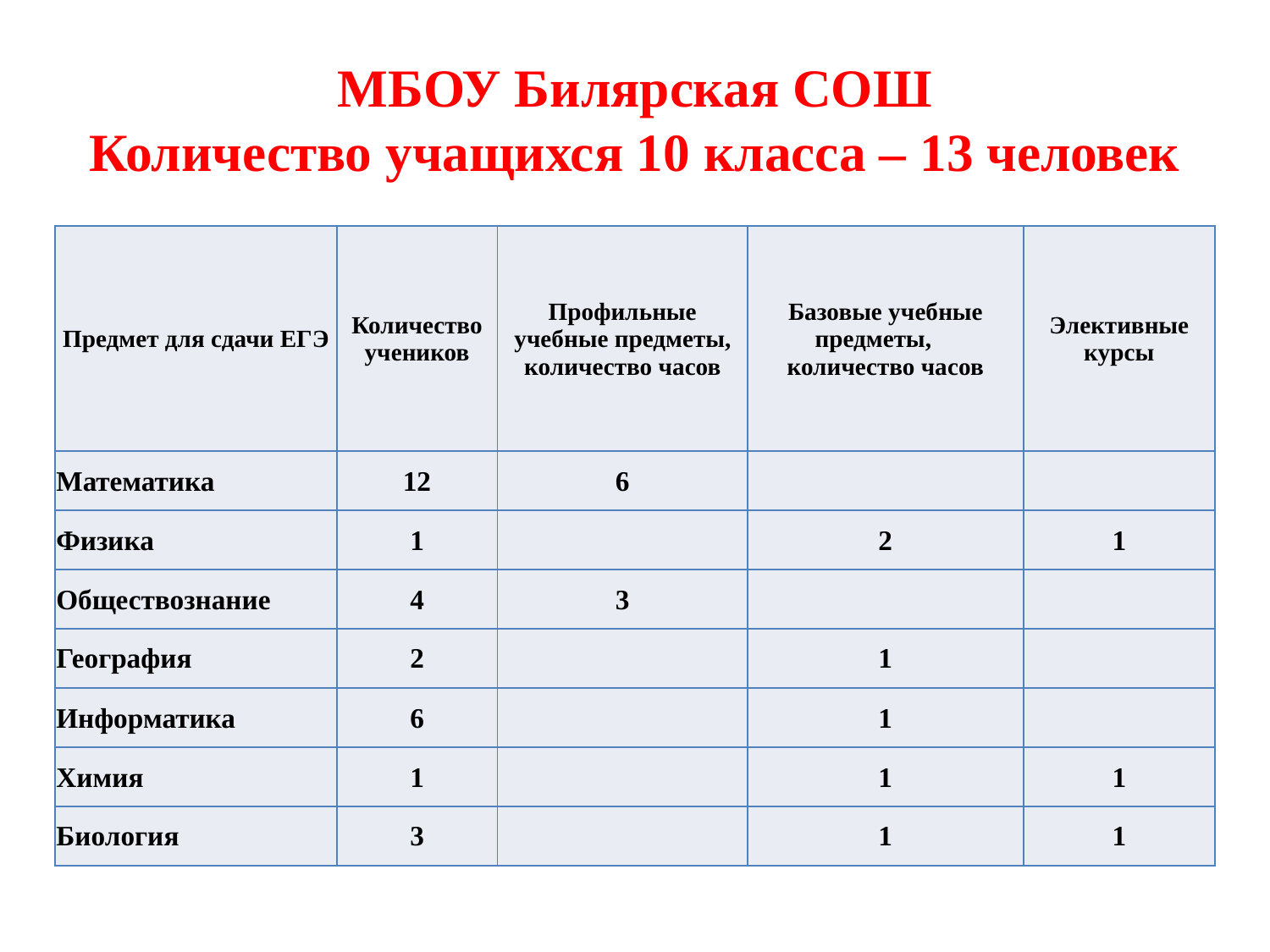

# МБОУ Билярская СОШ Количество учащихся 10 класса – 13 человек
| Предмет для сдачи ЕГЭ | Количество учеников | Профильные учебные предметы, количество часов | Базовые учебные предметы, количество часов | Элективные курсы |
| --- | --- | --- | --- | --- |
| Математика | 12 | 6 |  |  |
| Физика | 1 |  | 2 | 1 |
| Обществознание | 4 | 3 |  |  |
| География | 2 |  | 1 |  |
| Информатика | 6 |  | 1 |  |
| Химия | 1 |  | 1 | 1 |
| Биология | 3 |  | 1 | 1 |